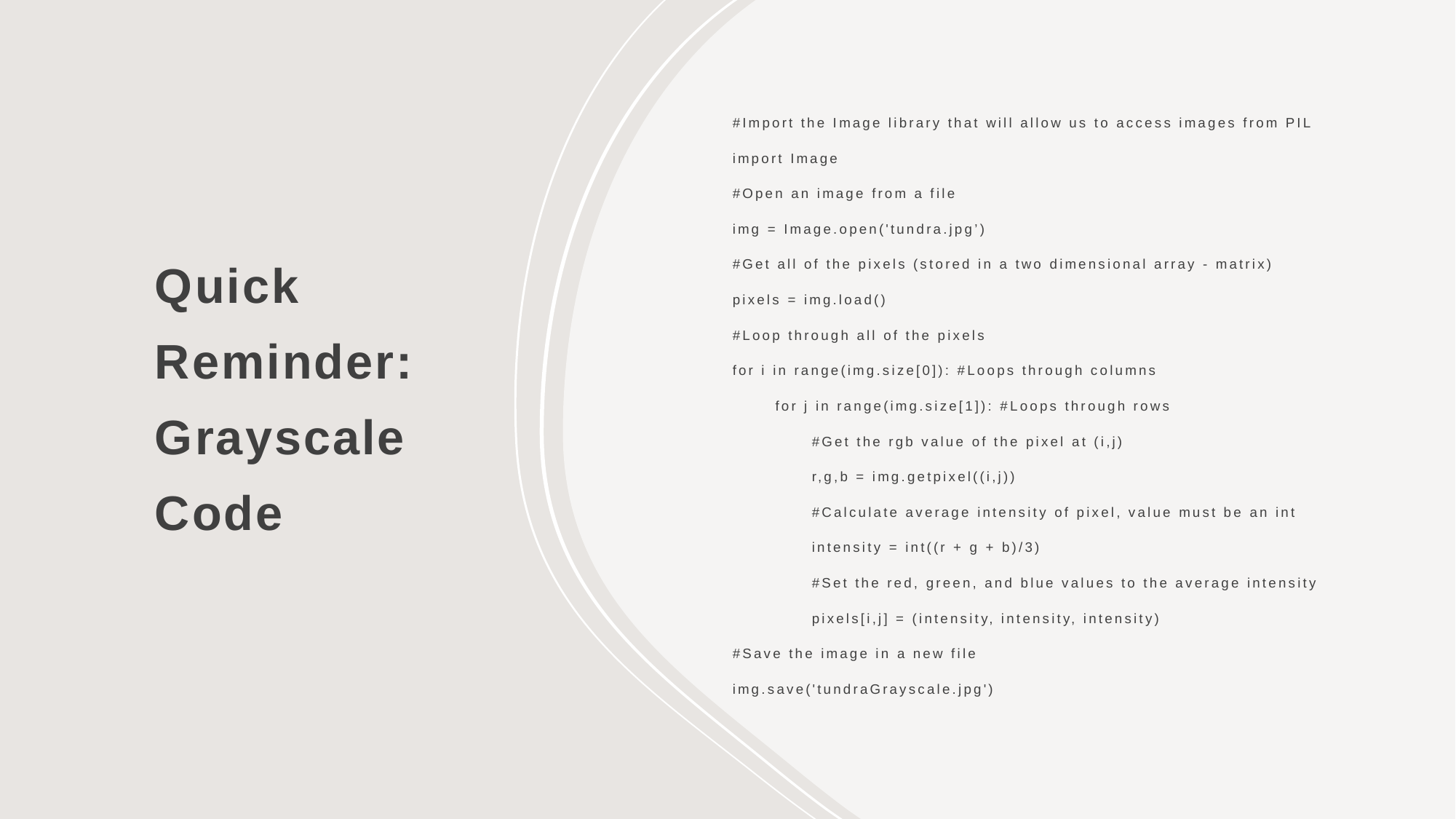

#Import the Image library that will allow us to access images from PIL
import Image
#Open an image from a file
img = Image.open('tundra.jpg’)
#Get all of the pixels (stored in a two dimensional array - matrix)
pixels = img.load()
#Loop through all of the pixels
for i in range(img.size[0]): #Loops through columns
       for j in range(img.size[1]): #Loops through rows
             #Get the rgb value of the pixel at (i,j)
             r,g,b = img.getpixel((i,j))
             #Calculate average intensity of pixel, value must be an int
             intensity = int((r + g + b)/3)
             #Set the red, green, and blue values to the average intensity
             pixels[i,j] = (intensity, intensity, intensity)
#Save the image in a new file
img.save('tundraGrayscale.jpg')
# Quick Reminder: Grayscale Code